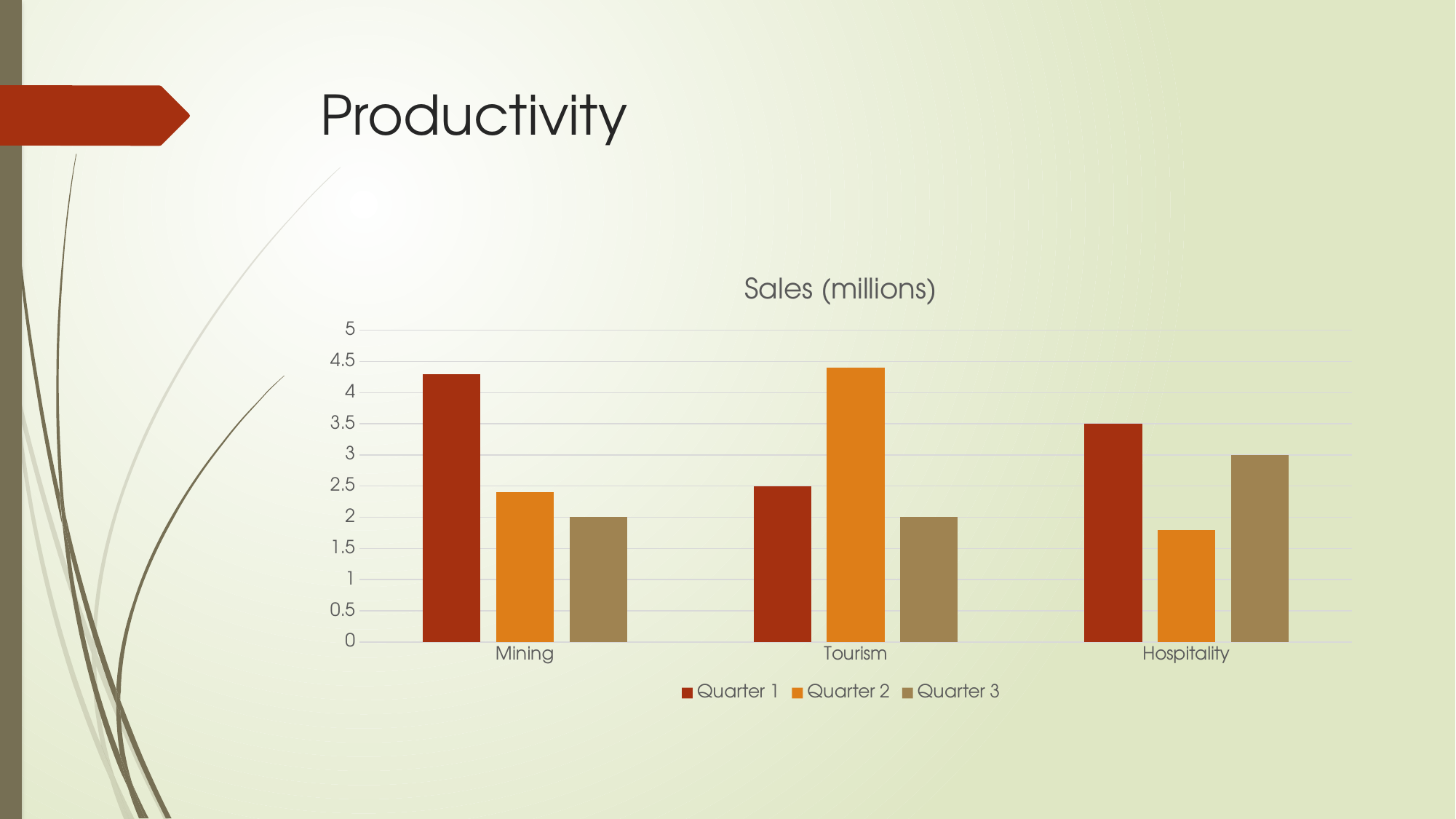

# Productivity

### Chart: Sales (millions)

| Category | Quarter 1 | Quarter 2 | Quarter 3 |
|---|---|---|---|
| Mining | 4.3 | 2.4 | 2.0 |
| Tourism | 2.5 | 4.4 | 2.0 |
| Hospitality | 3.5 | 1.8 | 3.0 |